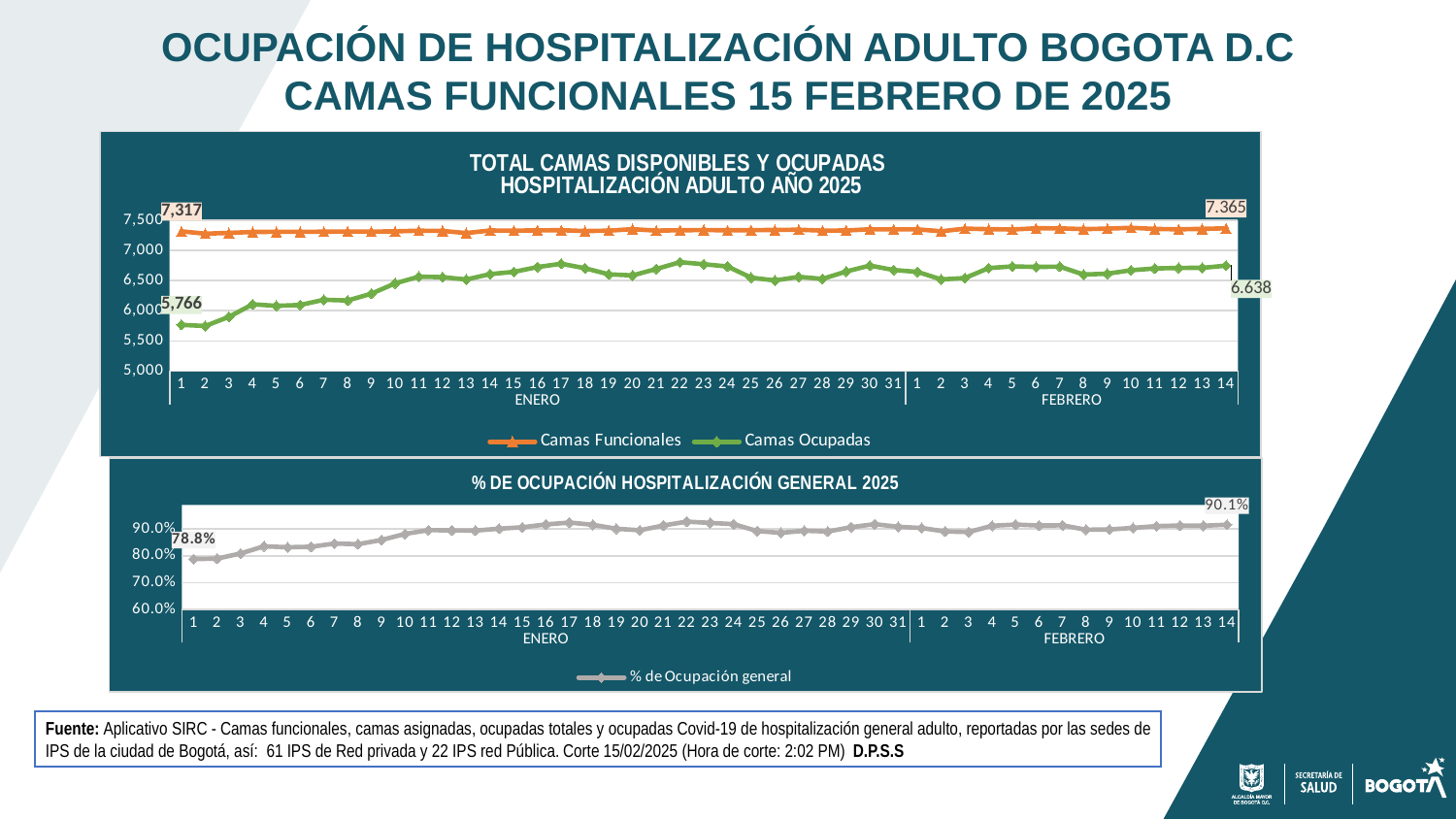

OCUPACIÓN DE HOSPITALIZACIÓN ADULTO BOGOTA D.C
CAMAS FUNCIONALES 15 FEBRERO DE 2025

### Chart: TOTAL CAMAS DISPONIBLES Y OCUPADAS
HOSPITALIZACIÓN ADULTO AÑO 2025

| Category | Camas Funcionales | Camas Ocupadas |
|---|---|---|
| 1 | 7317.0 | 5766.0 |
| 2 | 7278.0 | 5747.0 |
| 3 | 7291.0 | 5899.0 |
| 4 | 7307.0 | 6107.0 |
| 5 | 7309.0 | 6082.0 |
| 6 | 7308.0 | 6096.0 |
| 7 | 7311.0 | 6182.0 |
| 8 | 7314.0 | 6170.0 |
| 9 | 7312.0 | 6283.0 |
| 10 | 7317.0 | 6453.0 |
| 11 | 7327.0 | 6565.0 |
| 12 | 7324.0 | 6556.0 |
| 13 | 7289.0 | 6519.0 |
| 14 | 7331.0 | 6608.0 |
| 15 | 7328.0 | 6644.0 |
| 16 | 7333.0 | 6725.0 |
| 17 | 7336.0 | 6780.0 |
| 18 | 7322.0 | 6705.0 |
| 19 | 7328.0 | 6604.0 |
| 20 | 7353.0 | 6586.0 |
| 21 | 7329.0 | 6693.0 |
| 22 | 7335.0 | 6805.0 |
| 23 | 7338.0 | 6771.0 |
| 24 | 7335.0 | 6734.0 |
| 25 | 7336.0 | 6549.0 |
| 26 | 7341.0 | 6503.0 |
| 27 | 7343.0 | 6562.0 |
| 28 | 7329.0 | 6528.0 |
| 29 | 7331.0 | 6650.0 |
| 30 | 7351.0 | 6749.0 |
| 31 | 7348.0 | 6675.0 |
| 1 | 7350.0 | 6644.0 |
| 2 | 7318.0 | 6520.0 |
| 3 | 7361.0 | 6542.0 |
| 4 | 7353.0 | 6708.0 |
| 5 | 7347.0 | 6735.0 |
| 6 | 7367.0 | 6727.0 |
| 7 | 7366.0 | 6731.0 |
| 8 | 7354.0 | 6600.0 |
| 9 | 7361.0 | 6614.0 |
| 10 | 7376.0 | 6671.0 |
| 11 | 7357.0 | 6701.0 |
| 12 | 7350.0 | 6711.0 |
| 13 | 7358.0 | 6712.0 |
| 14 | 7367.0 | 6748.0 |

### Chart: % DE OCUPACIÓN HOSPITALIZACIÓN GENERAL 2025

| Category | % de Ocupación general |
|---|---|
| 1 | 0.7880278802788028 |
| 2 | 0.7896400109920307 |
| 3 | 0.8090796872856947 |
| 4 | 0.8357739154235665 |
| 5 | 0.8321247776713641 |
| 6 | 0.8341543513957307 |
| 7 | 0.846 |
| 8 | 0.843587640142193 |
| 9 | 0.8592724288840262 |
| 10 | 0.8819188191881919 |
| 11 | 0.896 |
| 12 | 0.8951392681594756 |
| 13 | 0.8943613664425847 |
| 14 | 0.9013777110898923 |
| 15 | 0.9066593886462883 |
| 16 | 0.9170871403245602 |
| 17 | 0.9242093784078517 |
| 18 | 0.9157334061731768 |
| 19 | 0.9012008733624454 |
| 20 | 0.8956888344893241 |
| 21 | 0.9132214490380679 |
| 22 | 0.9277436946148603 |
| 23 | 0.9227309893704007 |
| 24 | 0.918064076346285 |
| 25 | 0.8927208287895311 |
| 26 | 0.8858466149026019 |
| 27 | 0.893640201552499 |
| 28 | 0.8907081457224724 |
| 29 | 0.9071068067112263 |
| 30 | 0.9181063800843423 |
| 31 | 0.9084104518236255 |
| 1 | 0.9039455782312925 |
| 2 | 0.8909538125170812 |
| 3 | 0.8887379432142372 |
| 4 | 0.9122807017543859 |
| 5 | 0.916700694160882 |
| 6 | 0.9131261028912719 |
| 7 | 0.9137931034482759 |
| 8 | 0.8974707642099538 |
| 9 | 0.8985192229316669 |
| 10 | 0.9044197396963124 |
| 11 | 0.9108332200625255 |
| 12 | 0.9130612244897959 |
| 13 | 0.9122044033704811 |
| 14 | 0.915976652640152 |
Fuente: Aplicativo SIRC - Camas funcionales, camas asignadas, ocupadas totales y ocupadas Covid-19 de hospitalización general adulto, reportadas por las sedes de IPS de la ciudad de Bogotá, así:  61 IPS de Red privada y 22 IPS red Pública. Corte 15/02/2025 (Hora de corte: 2:02 PM)  D.P.S.S